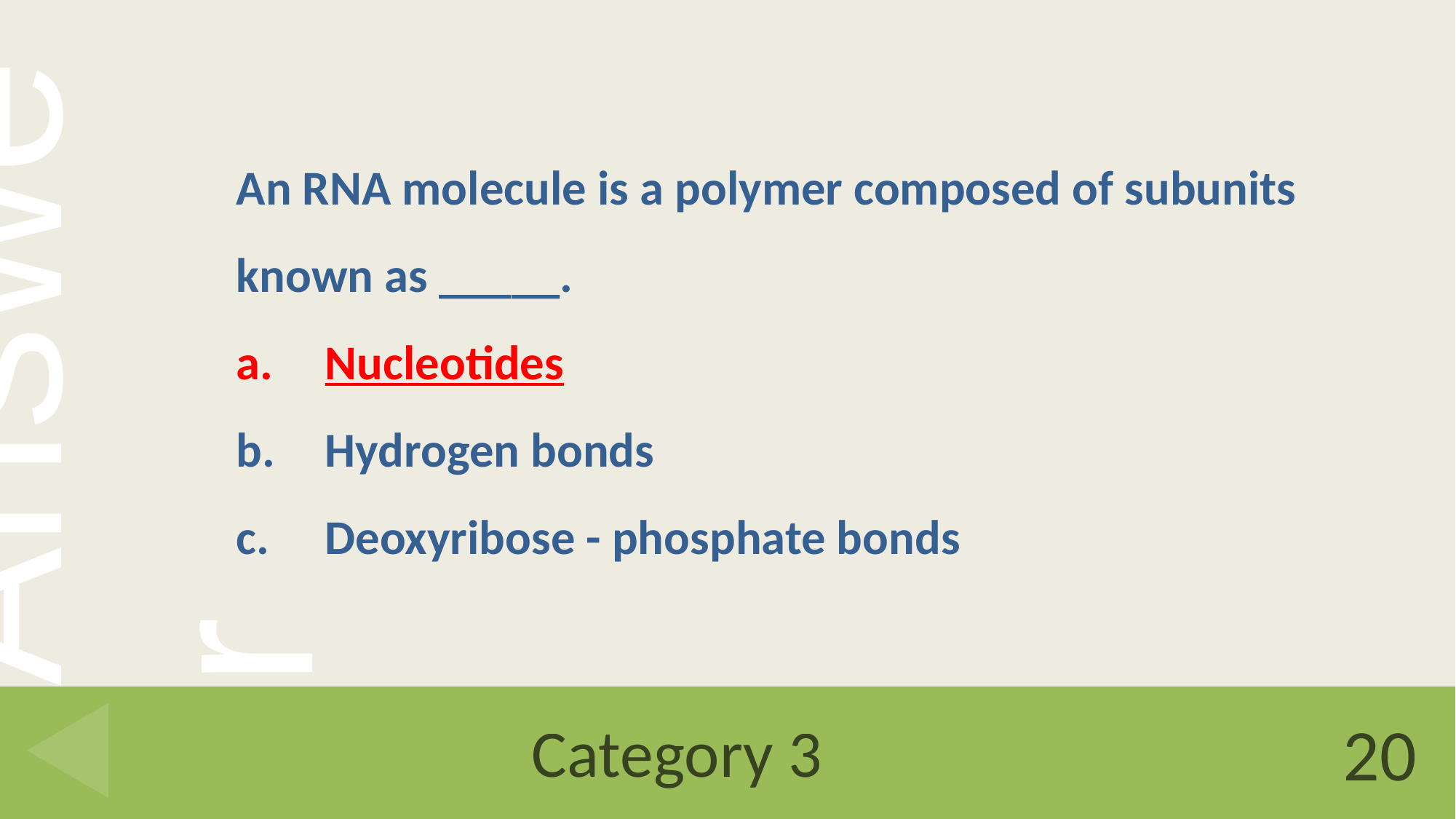

An RNA molecule is a polymer composed of subunits known as _____.
Nucleotides
Hydrogen bonds
Deoxyribose - phosphate bonds
# Category 3
20